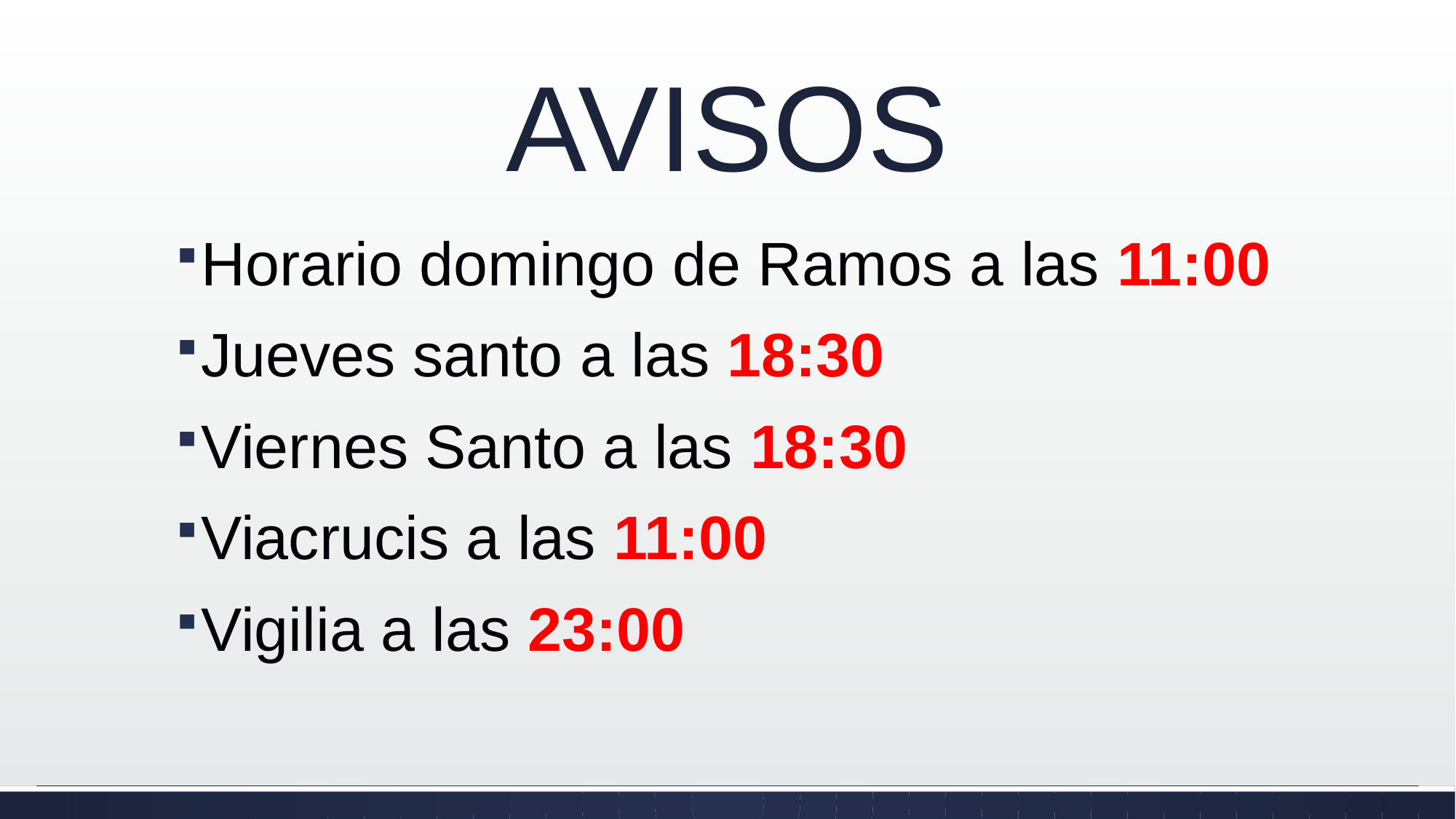

# AVISOS
Horario domingo de Ramos a las 11:00
Jueves santo a las 18:30
Viernes Santo a las 18:30
Viacrucis a las 11:00
Vigilia a las 23:00